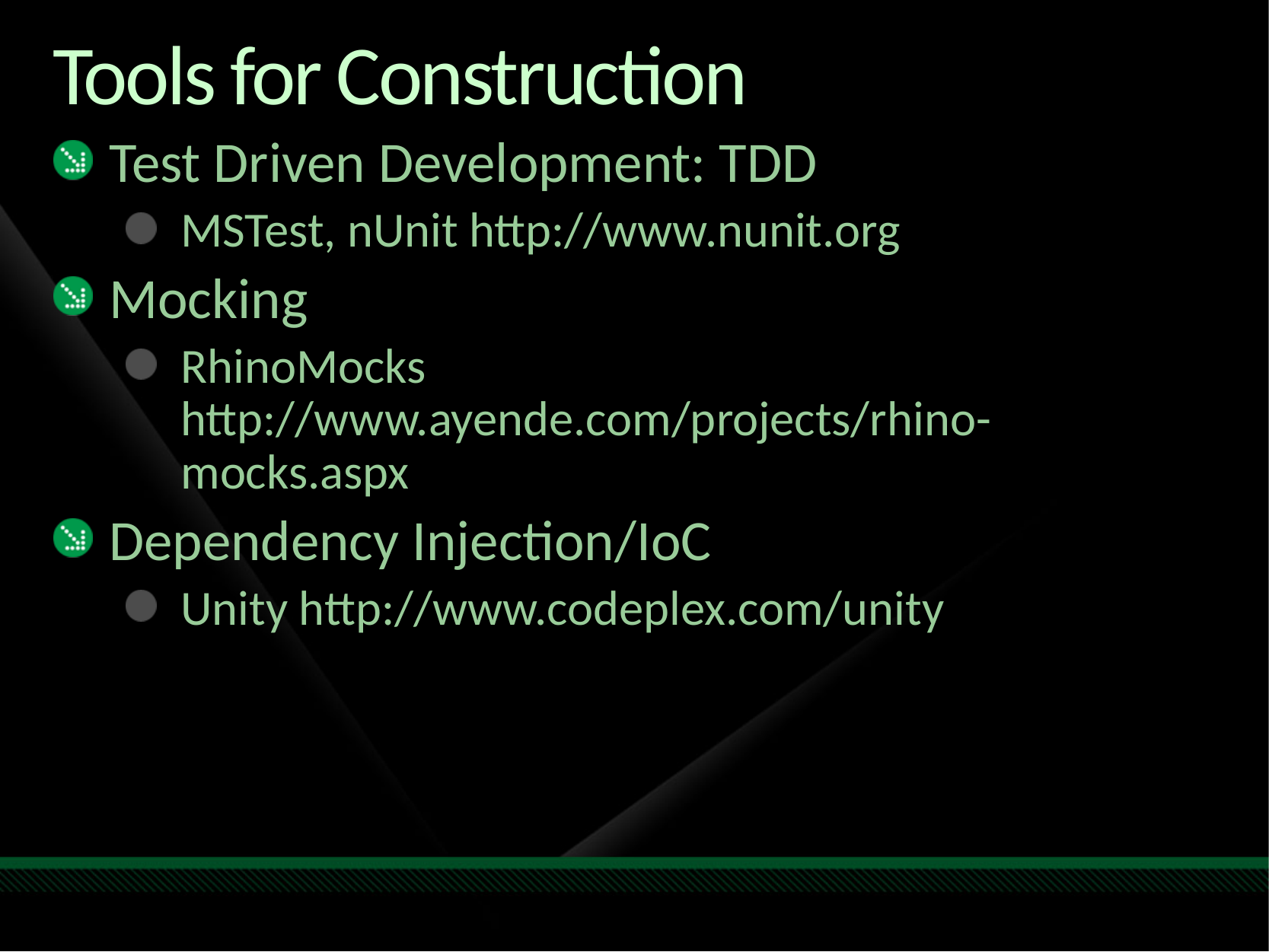

# Tools for Construction
Test Driven Development: TDD
MSTest, nUnit http://www.nunit.org
Mocking
RhinoMocks http://www.ayende.com/projects/rhino-mocks.aspx
Dependency Injection/IoC
Unity http://www.codeplex.com/unity